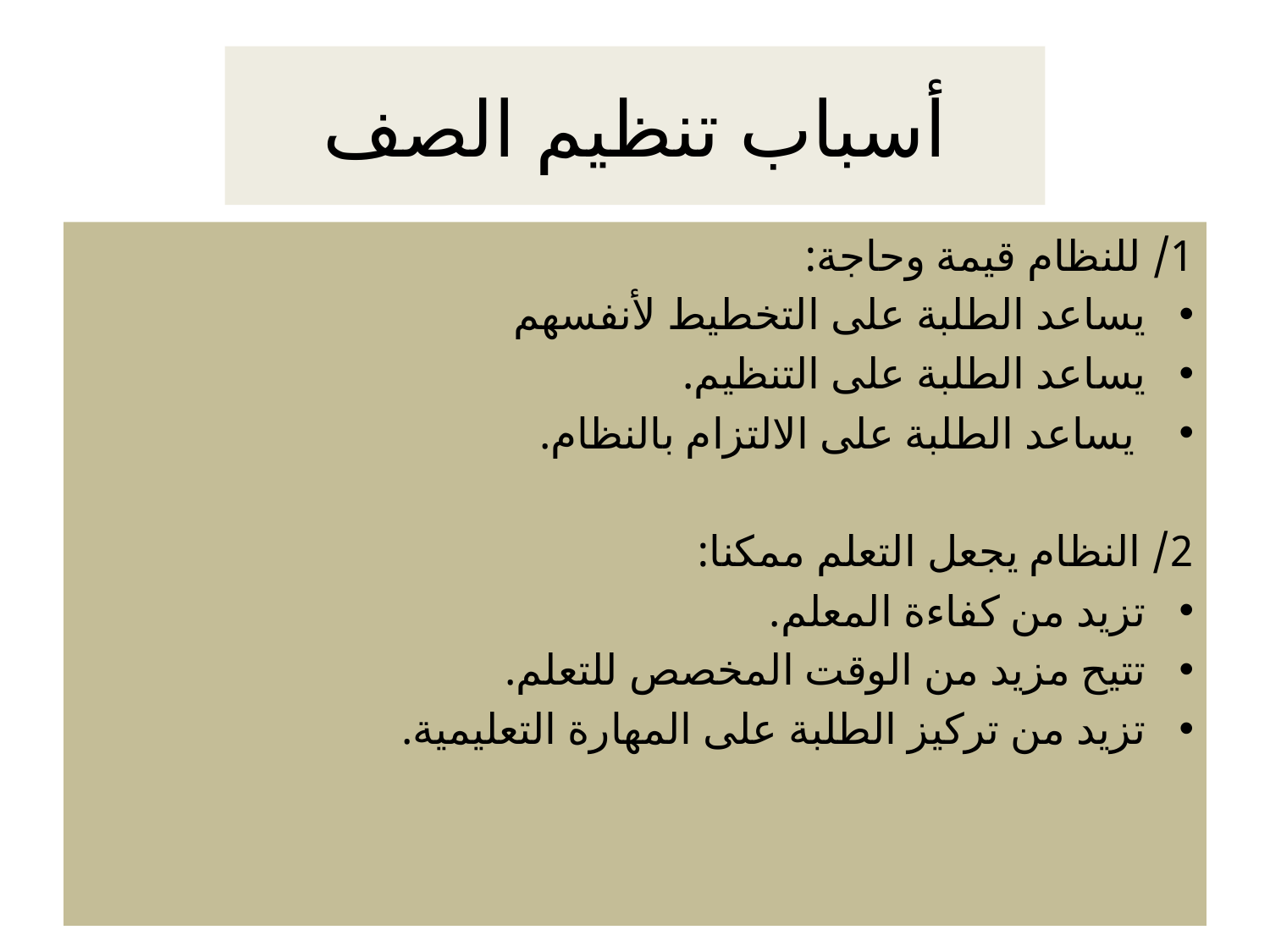

# أسباب تنظيم الصف
1/ للنظام قيمة وحاجة:
يساعد الطلبة على التخطيط لأنفسهم
يساعد الطلبة على التنظيم.
 يساعد الطلبة على الالتزام بالنظام.

2/ النظام يجعل التعلم ممكنا:
تزيد من كفاءة المعلم.
تتيح مزيد من الوقت المخصص للتعلم.
تزيد من تركيز الطلبة على المهارة التعليمية.